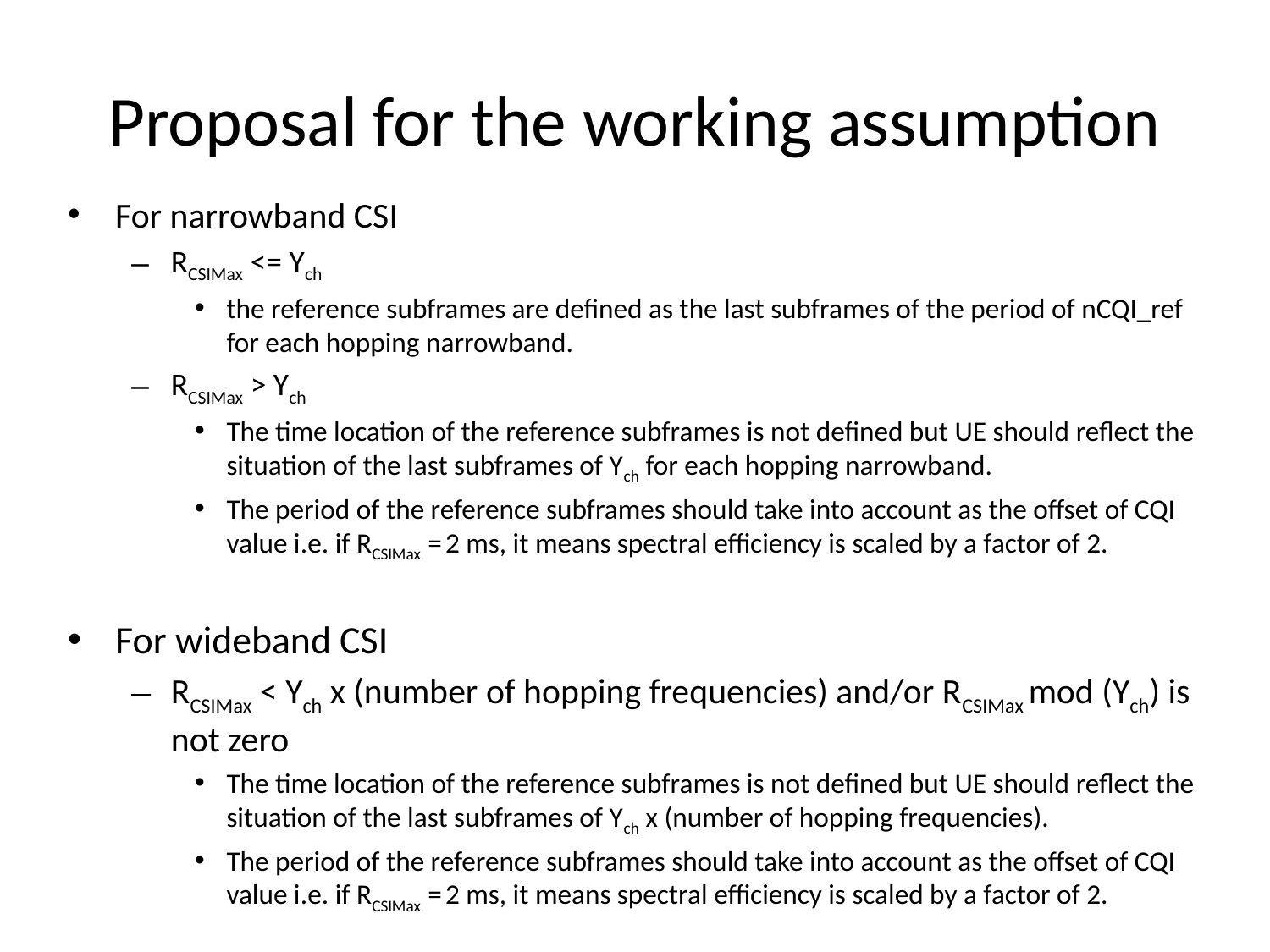

# Proposal for the working assumption
For narrowband CSI
RCSIMax <= Ych
the reference subframes are defined as the last subframes of the period of nCQI_ref for each hopping narrowband.
RCSIMax > Ych
The time location of the reference subframes is not defined but UE should reflect the situation of the last subframes of Ych for each hopping narrowband.
The period of the reference subframes should take into account as the offset of CQI value i.e. if RCSIMax  = 2 ms, it means spectral efficiency is scaled by a factor of 2.

For wideband CSI
RCSIMax < Ych x (number of hopping frequencies) and/or RCSIMax mod (Ych) is not zero
The time location of the reference subframes is not defined but UE should reflect the situation of the last subframes of Ych x (number of hopping frequencies).
The period of the reference subframes should take into account as the offset of CQI value i.e. if RCSIMax  = 2 ms, it means spectral efficiency is scaled by a factor of 2.